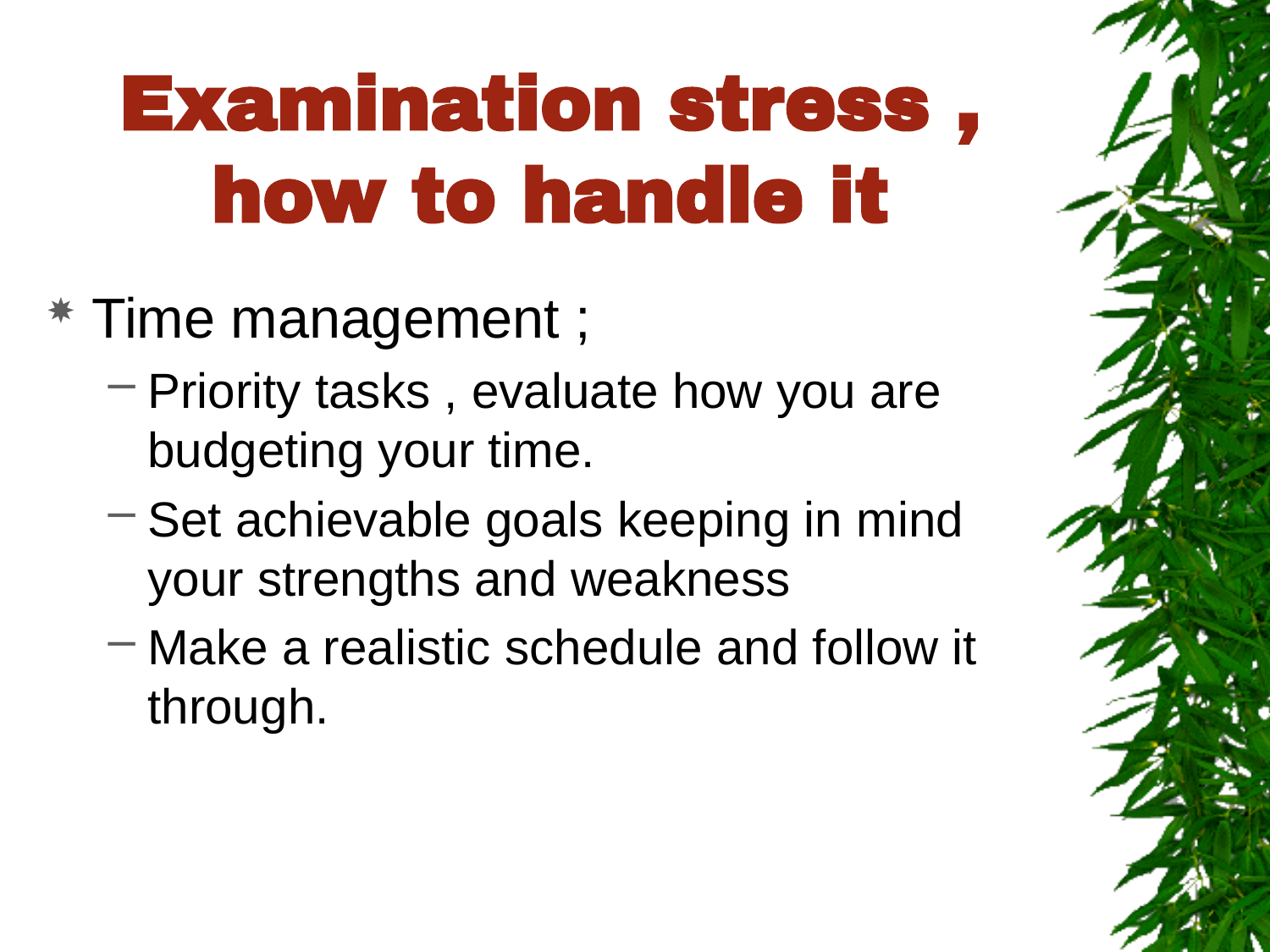

# Examination stress , how to handle it
Time management ;
Priority tasks , evaluate how you are budgeting your time.
Set achievable goals keeping in mind your strengths and weakness
Make a realistic schedule and follow it through.